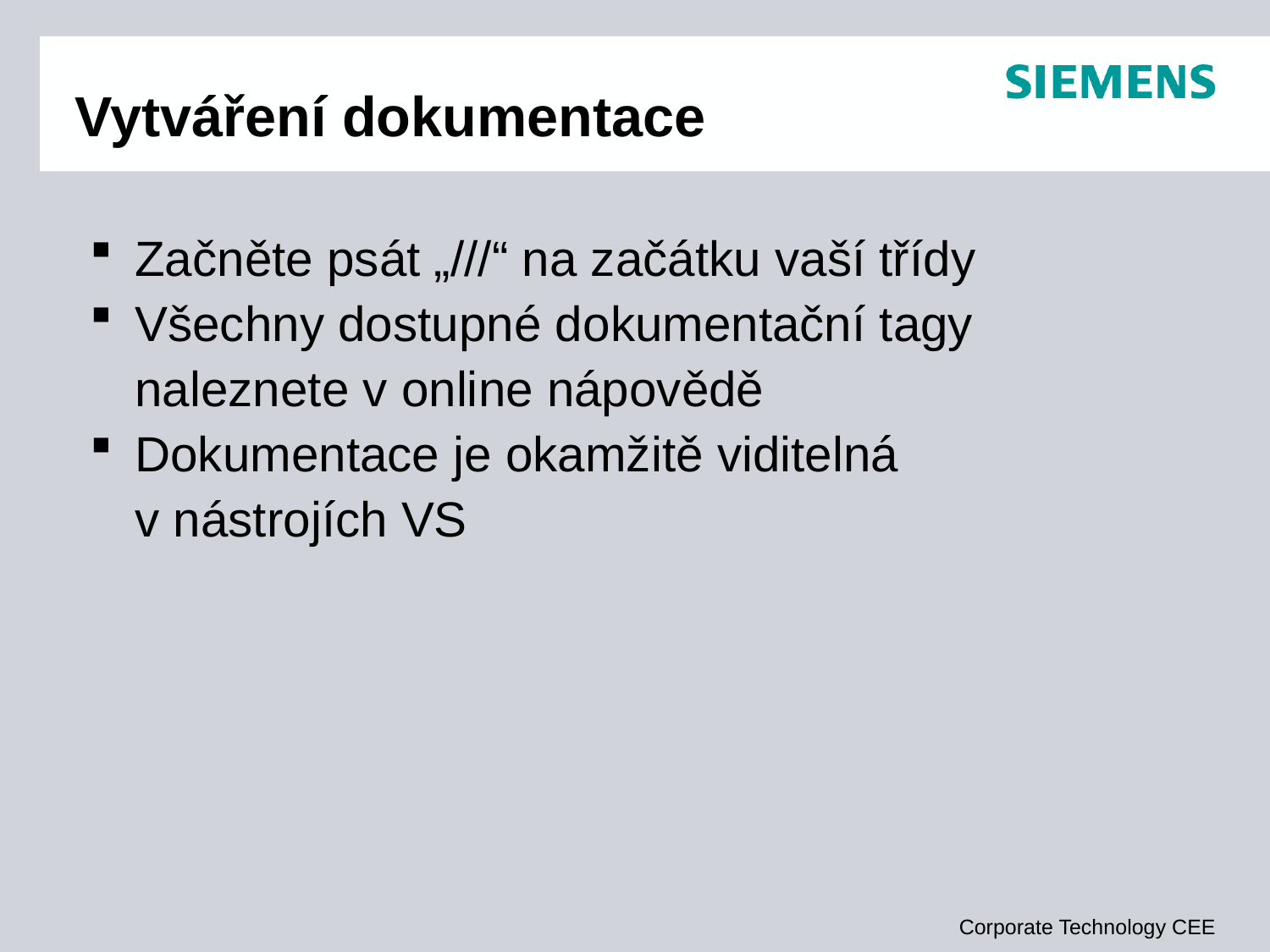

# Vytváření dokumentace
Začněte psát „///“ na začátku vaší třídy
Všechny dostupné dokumentační tagy naleznete v online nápovědě
Dokumentace je okamžitě viditelná
v nástrojích VS